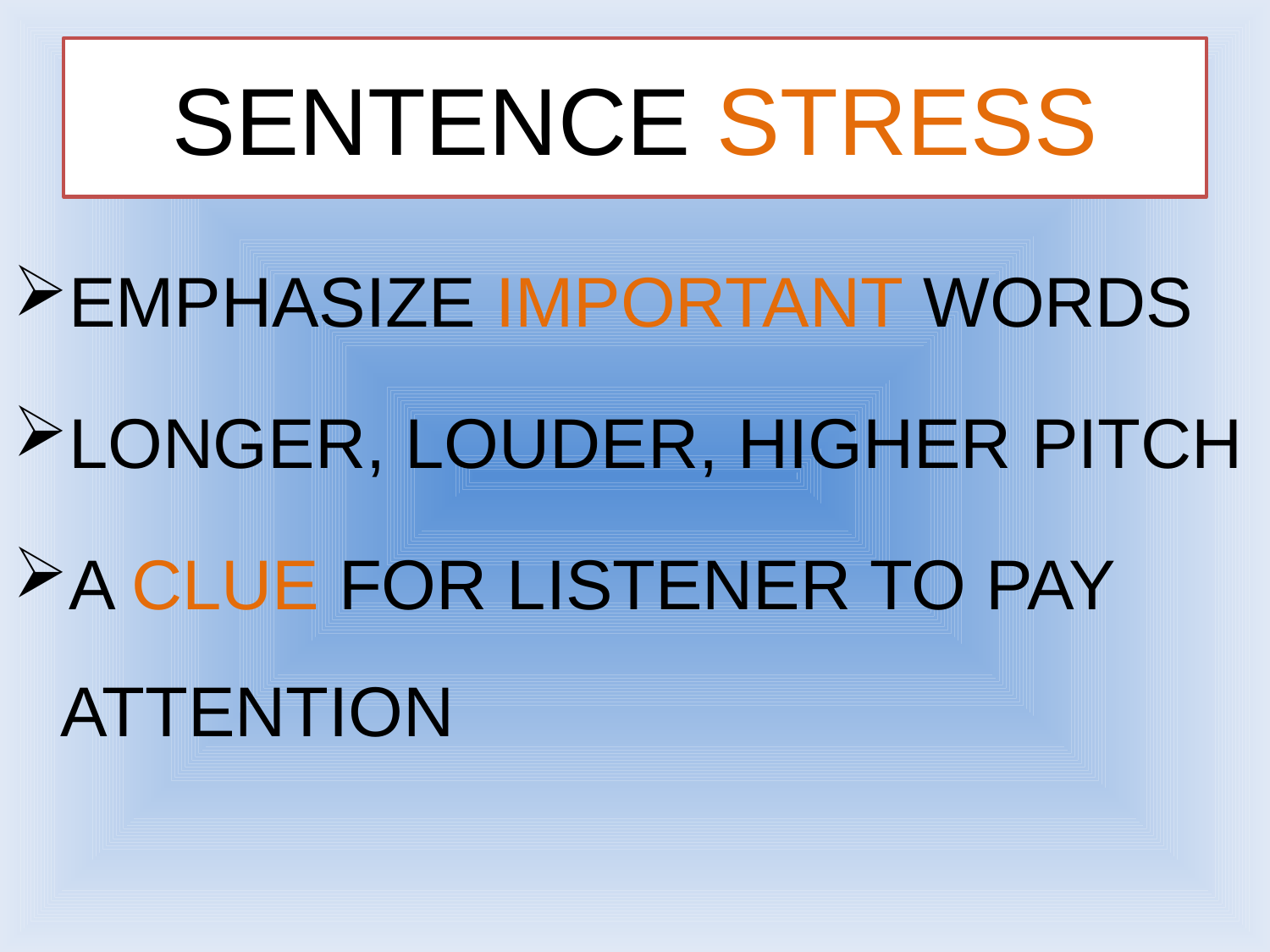

# SENTENCE STRESS
EMPHASIZE IMPORTANT WORDS
LONGER, LOUDER, HIGHER PITCH
A CLUE FOR LISTENER TO PAY ATTENTION